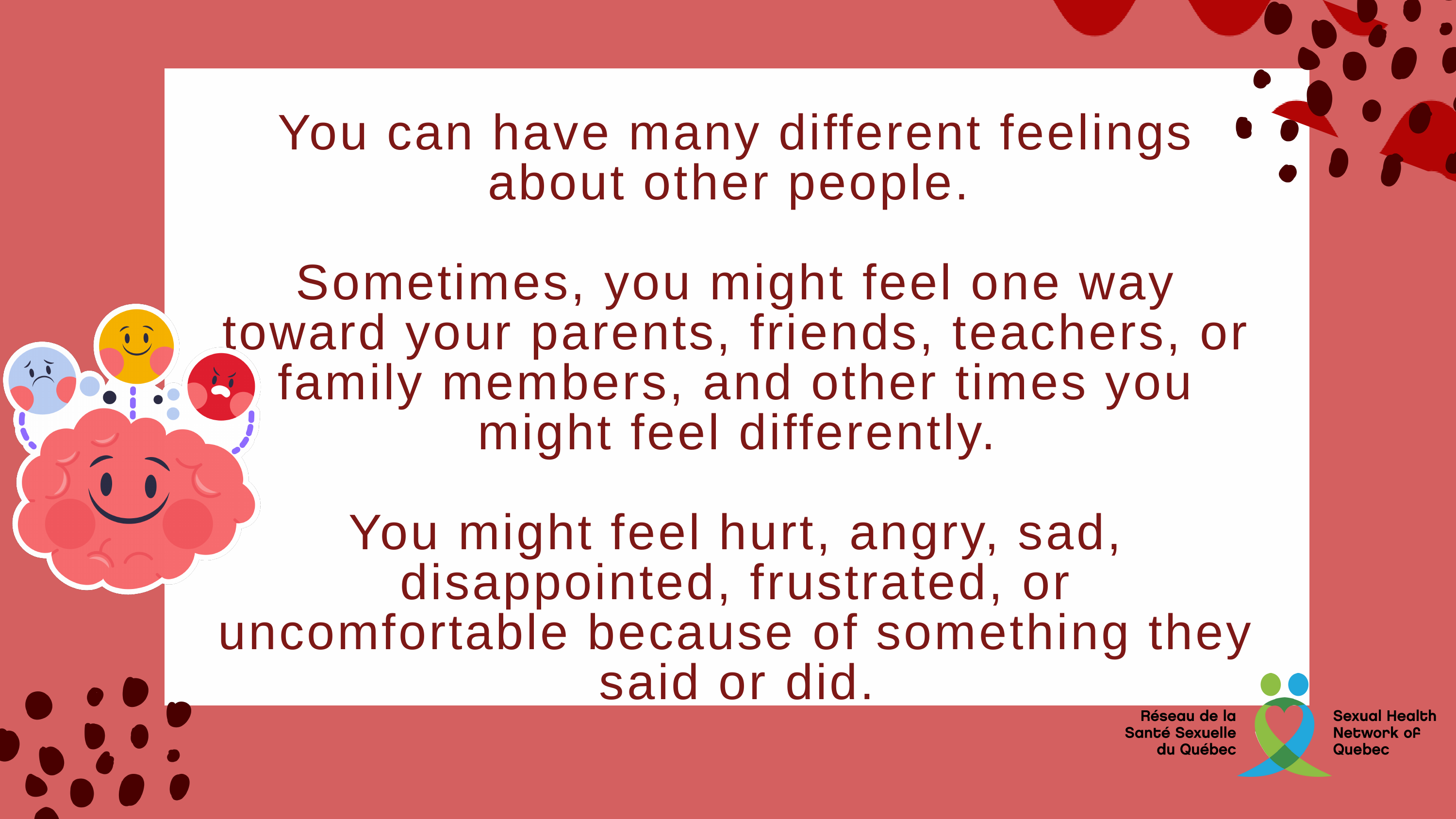

You can have many different feelings about other people.

Sometimes, you might feel one way toward your parents, friends, teachers, or family members, and other times you might feel differently.

You might feel hurt, angry, sad, disappointed, frustrated, or uncomfortable because of something they said or did.